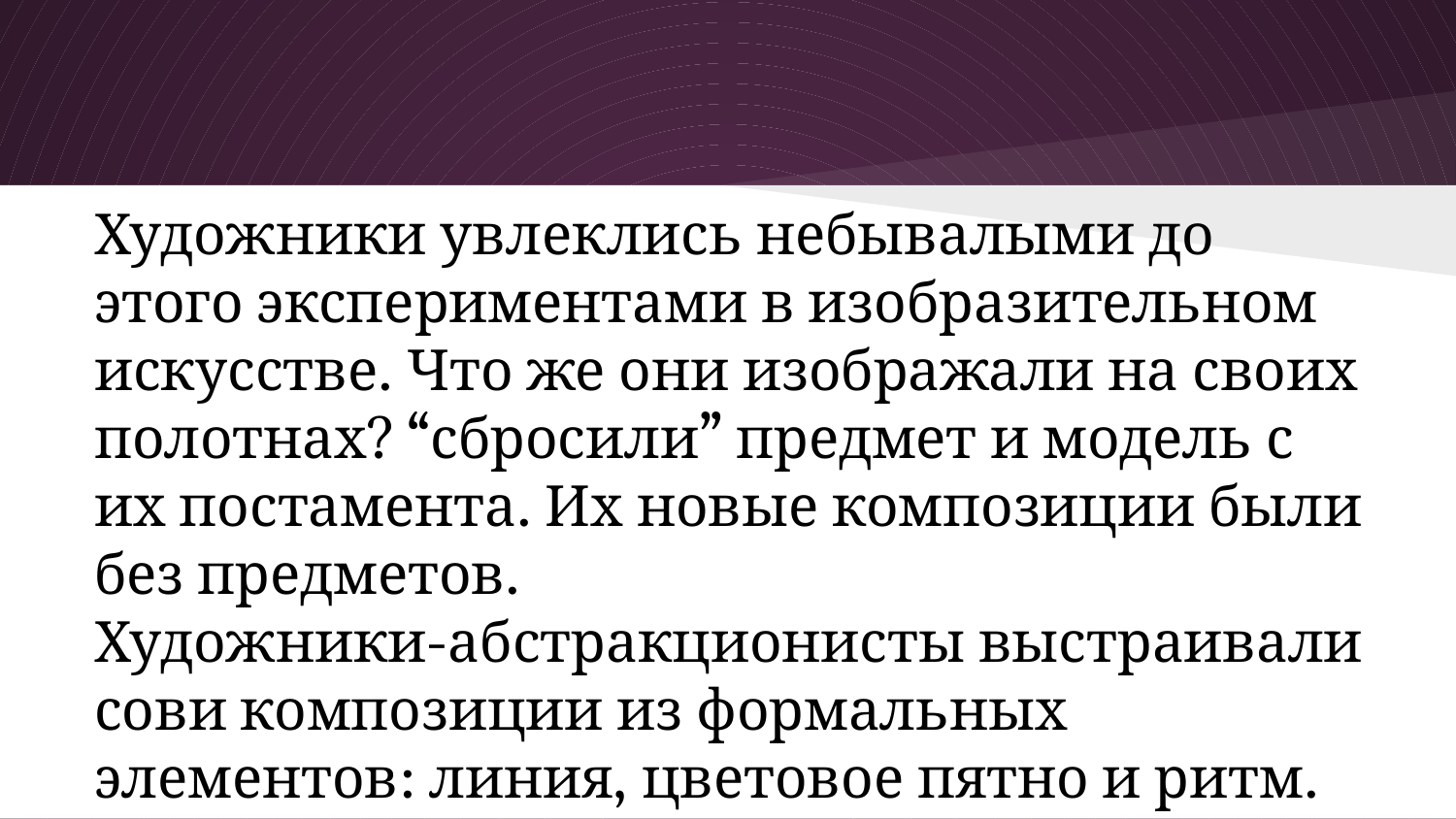

Художники увлеклись небывалыми до этого экспериментами в изобразительном искусстве. Что же они изображали на своих полотнах? “сбросили” предмет и модель с их постамента. Их новые композиции были без предметов.
Художники-абстракционисты выстраивали сови композиции из формальных элементов: линия, цветовое пятно и ритм.